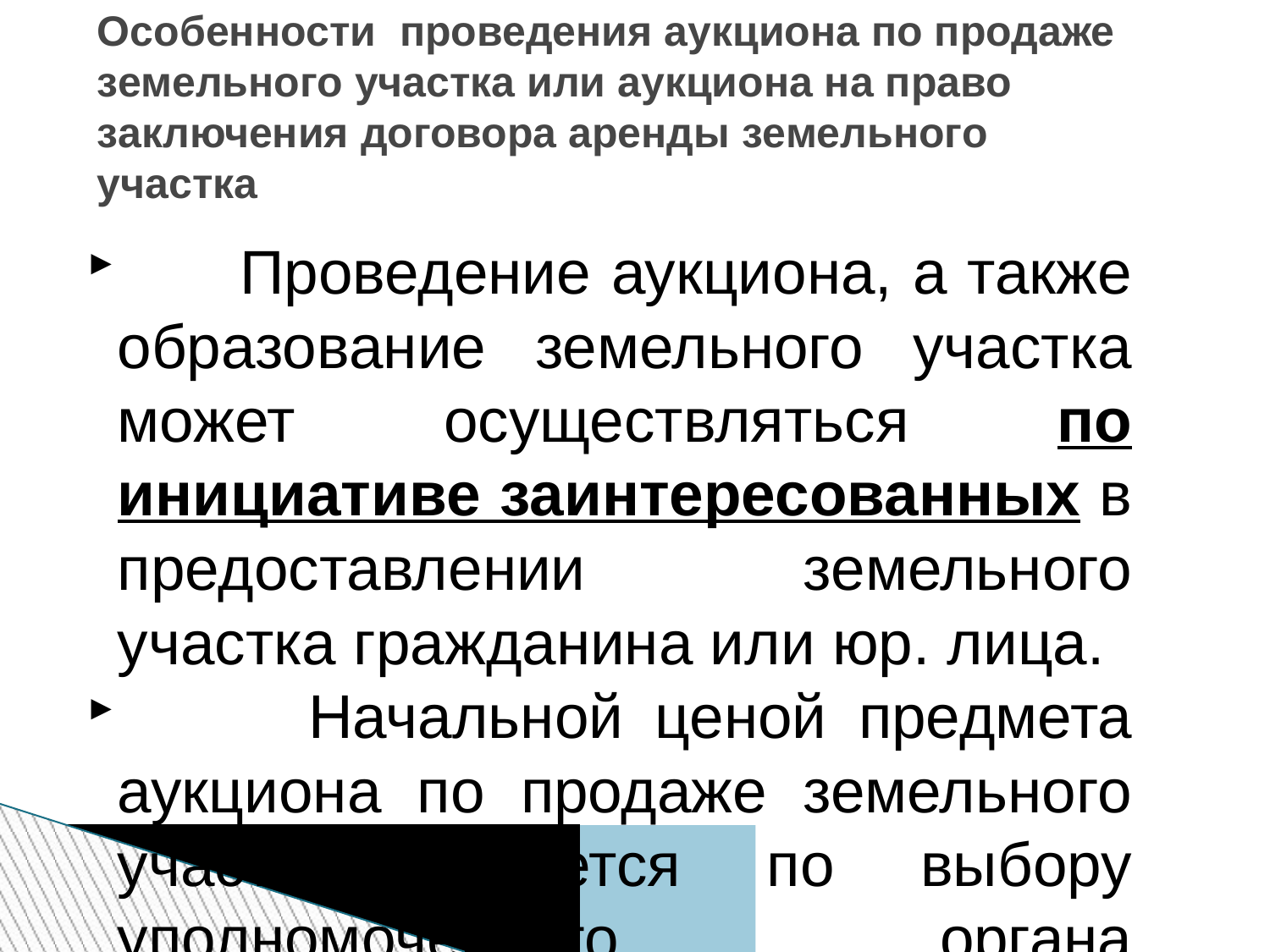

Особенности  проведения аукциона по продаже земельного участка или аукциона на право заключения договора аренды земельного участка

      Проведение аукциона, а также образование земельного участка может осуществляться по инициативе заинтересованных в предоставлении земельного участка гражданина или юр. лица.
      Начальной ценой предмета аукциона по продаже земельного участка является по выбору уполномоченного органа рыночная стоимость такого земельного участка или кадастровая стоимость такого земельного участка
      (рыночная стоимость определяется в соответствии с ФЗ № 135-ФЗ, кадастровая стоимость если результаты государственной кадастровой оценки утверждены не ранее чем за пять лет до даты принятия решения о проведении аукциона)
              Начальная цена предмета аукциона на право заключения договора аренды земельного участка устанавливается по выбору уполномоченного органа в размере ежегодной арендной платы, определенной по результатам рыночной оценки или в размере не менее полутора процентов кадастровой стоимости такого земельного участка.

      Извещение о проведении аукциона размещается на официальном сайте Российской Федерации в информационно-телекоммуникационной сети «Интернет» torgi.gov.ru
      Возможность заключения соответствующего договора с лицом подавшим единственную заявку на участие в аукционе, с заявителем, признанным единственным участником аукциона, или единственным принявшим участие в аукционе
      (ранее только жилищное строительство)
      Сведения о победителях аукционов, уклонившихся от заключения договора купли-продажи или договора аренды земельного участка, являющегося предметом аукциона, включаются в реестр недобросовестных участников аукциона.
       (заявитель не допускается к участию в аукционе если о таком лице имеются сведения в реестре;
       сведения содержатся в реестре 2 года;
       порядок ведения реестра устанавливается ФАС России
       Возможность проведения электронных аукционов (порядок устанавливается федеральным законодательством).